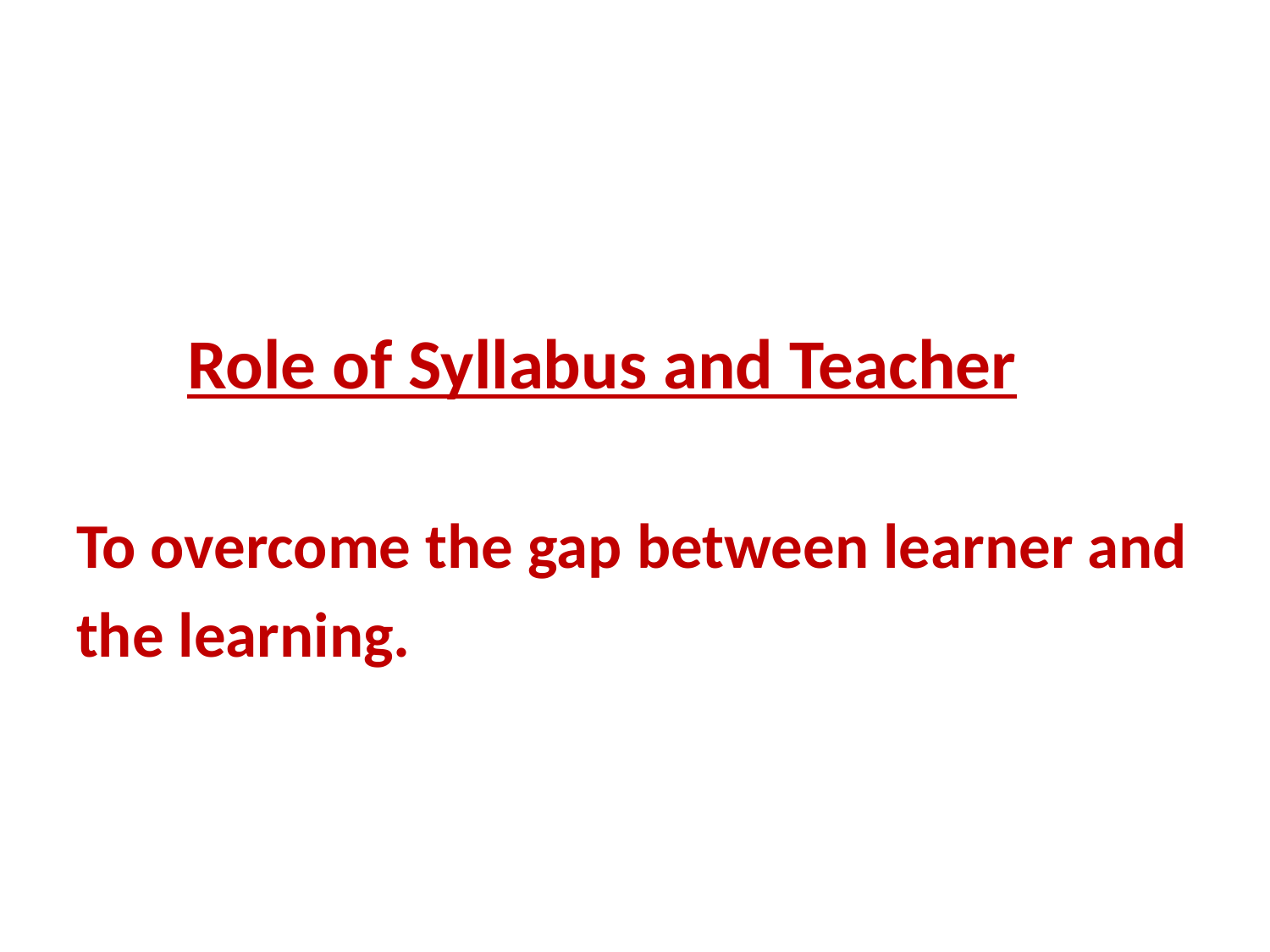

Role of Syllabus and Teacher

To overcome the gap between learner and
the learning.